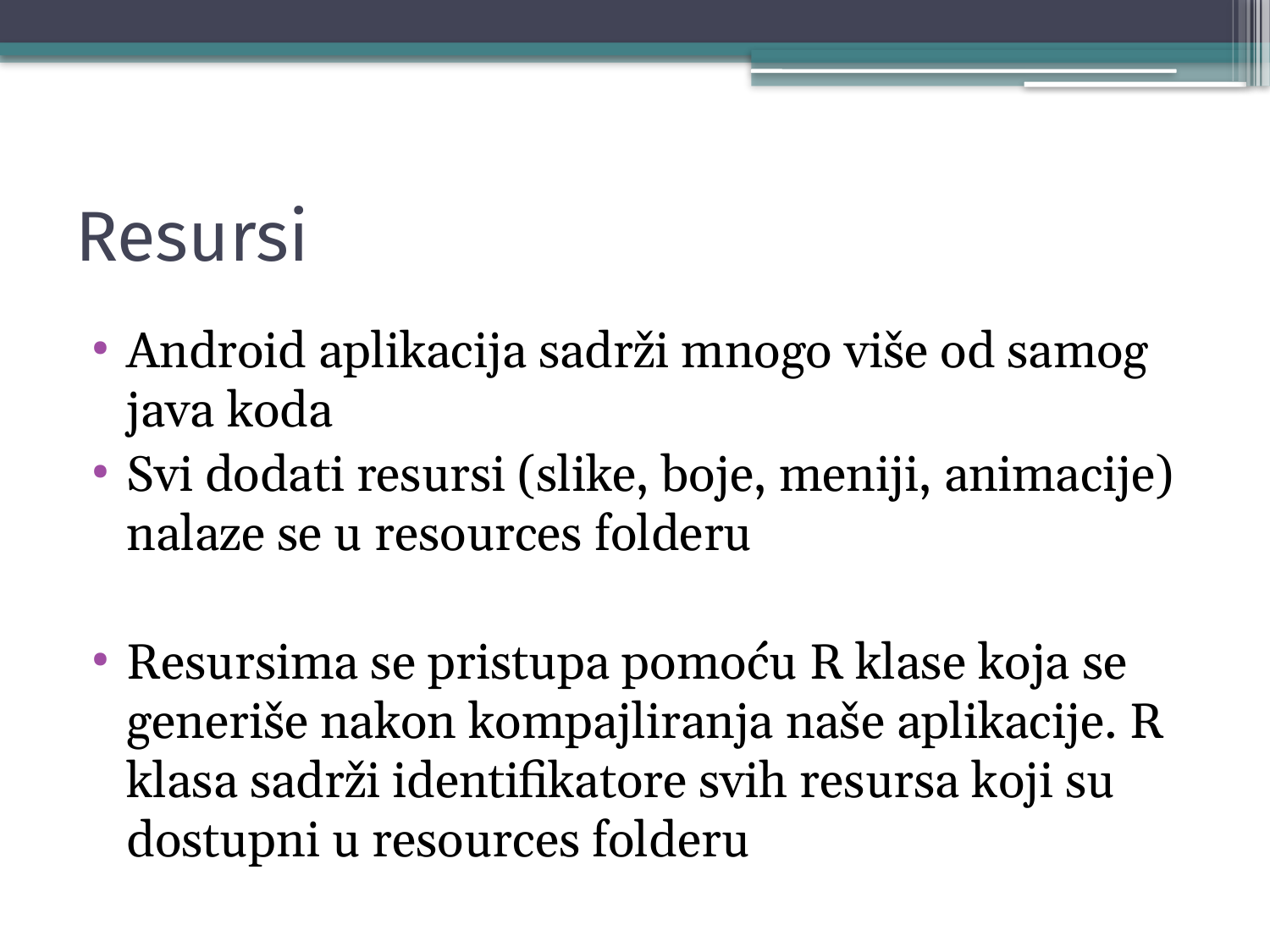

# Resursi
Android aplikacija sadrži mnogo više od samog java koda
Svi dodati resursi (slike, boje, meniji, animacije) nalaze se u resources folderu

Resursima se pristupa pomoću R klase koja se generiše nakon kompajliranja naše aplikacije. R klasa sadrži identifikatore svih resursa koji su dostupni u resources folderu